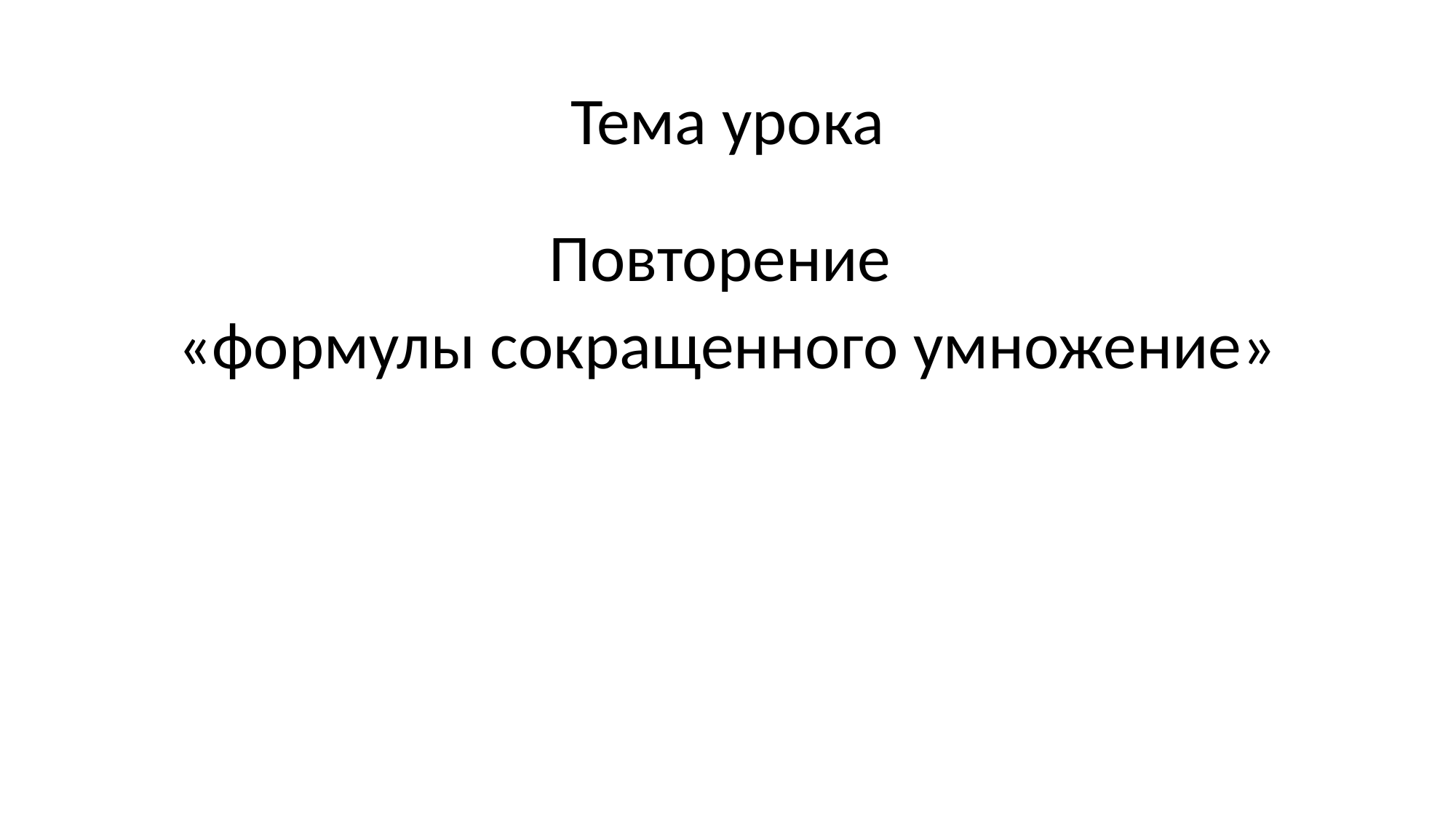

# Тема урока
Повторение
«формулы сокращенного умножение»